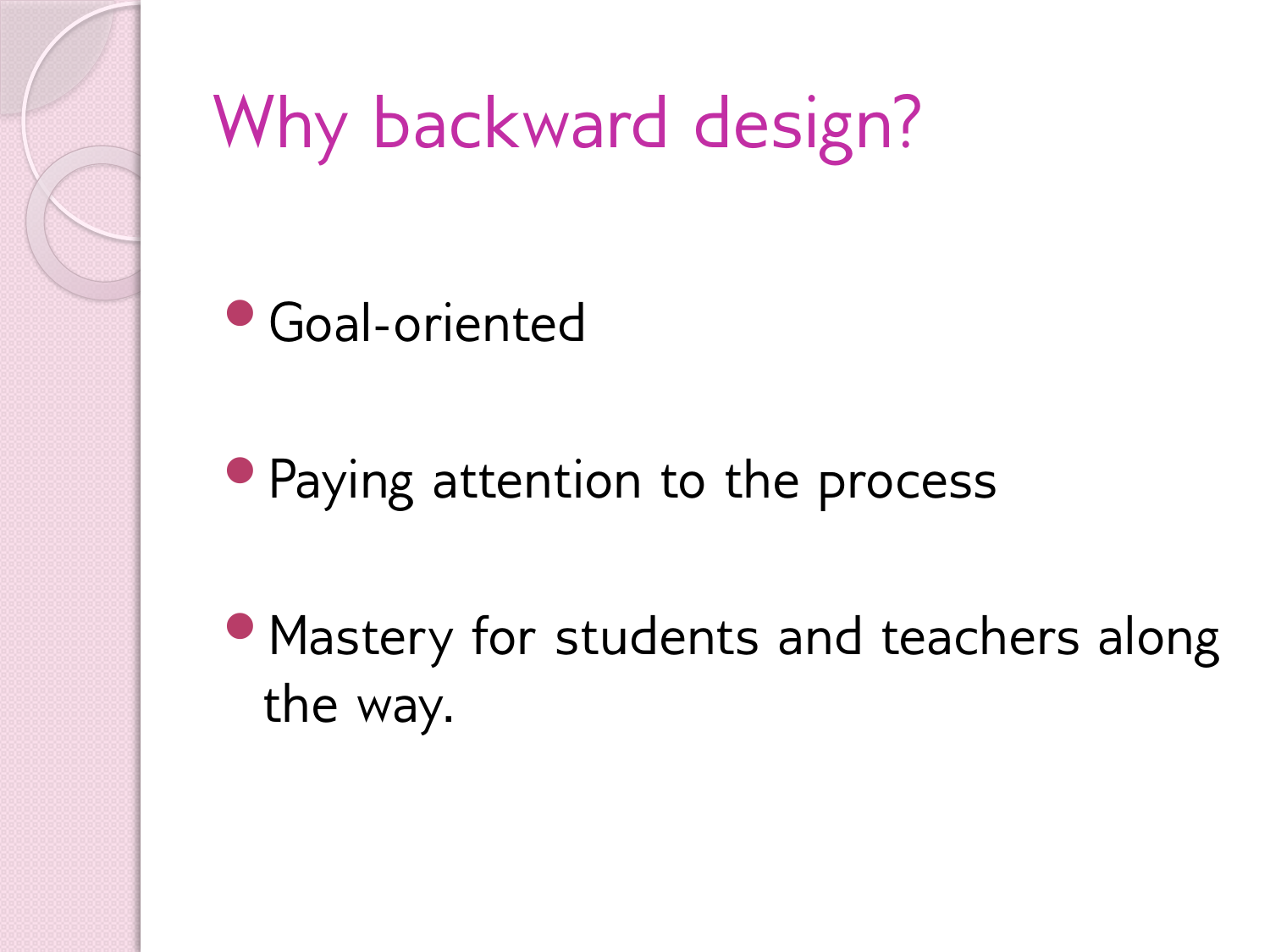

# Why backward design?

Goal-oriented

Paying attention to the process

Mastery for students and teachers along the way.